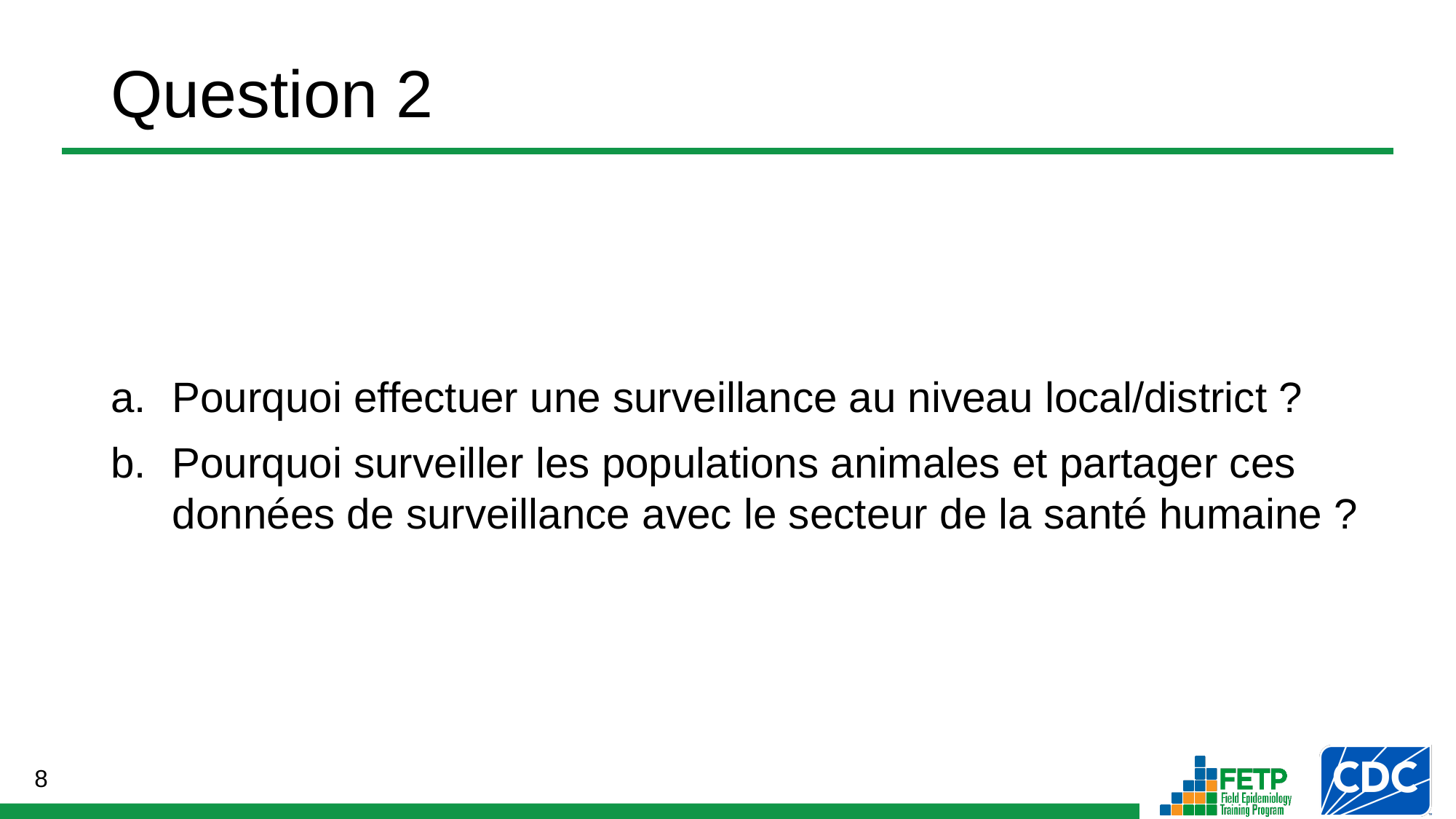

# Question 2
Pourquoi effectuer une surveillance au niveau local/district ?
Pourquoi surveiller les populations animales et partager ces données de surveillance avec le secteur de la santé humaine ?